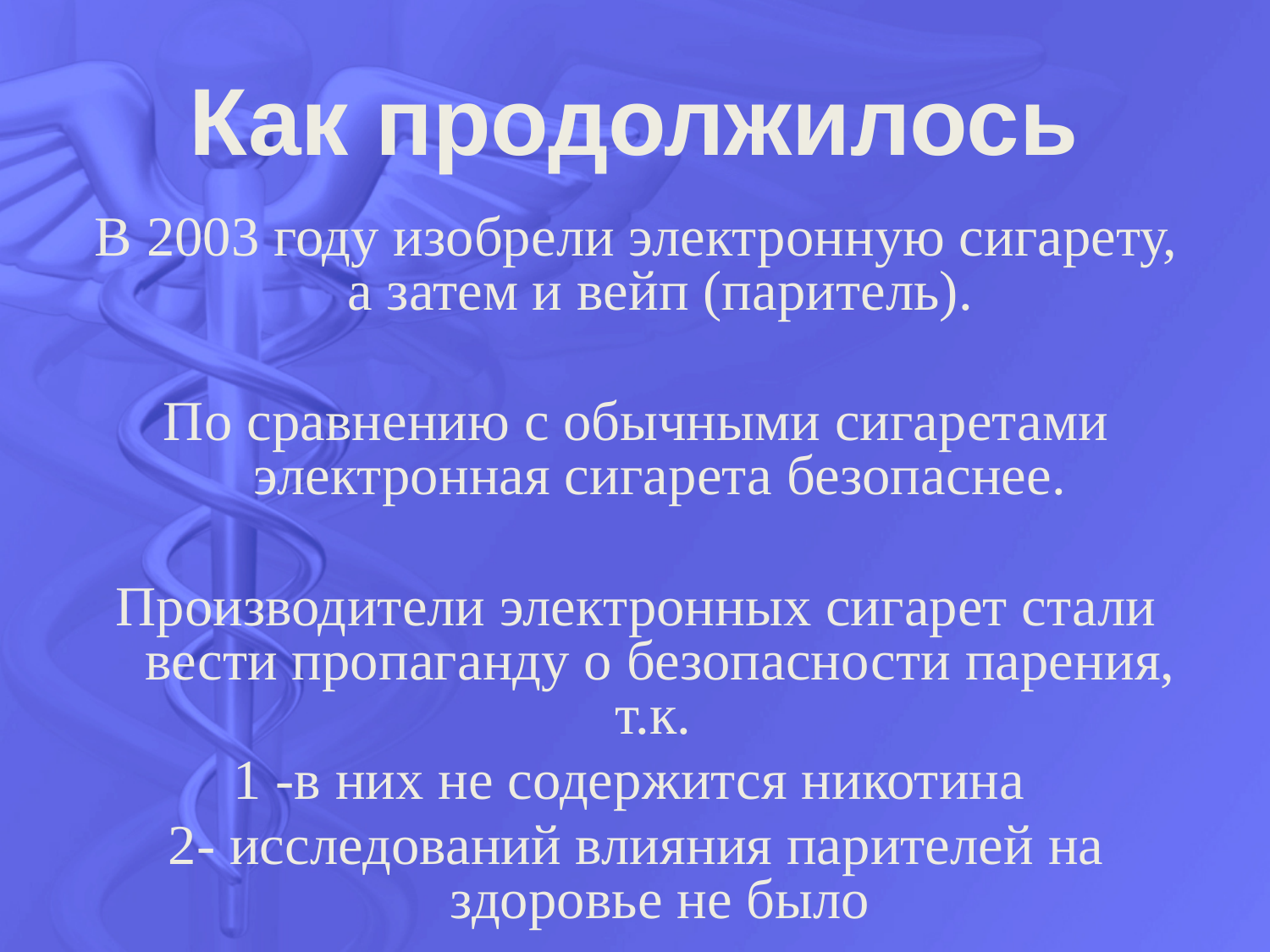

# Как продолжилось
В 2003 году изобрели электронную сигарету, а затем и вейп (паритель).

По сравнению с обычными сигаретами электронная сигарета безопаснее.

Производители электронных сигарет стали вести пропаганду о безопасности парения, т.к.
1 -в них не содержится никотина
2- исследований влияния парителей на здоровье не было